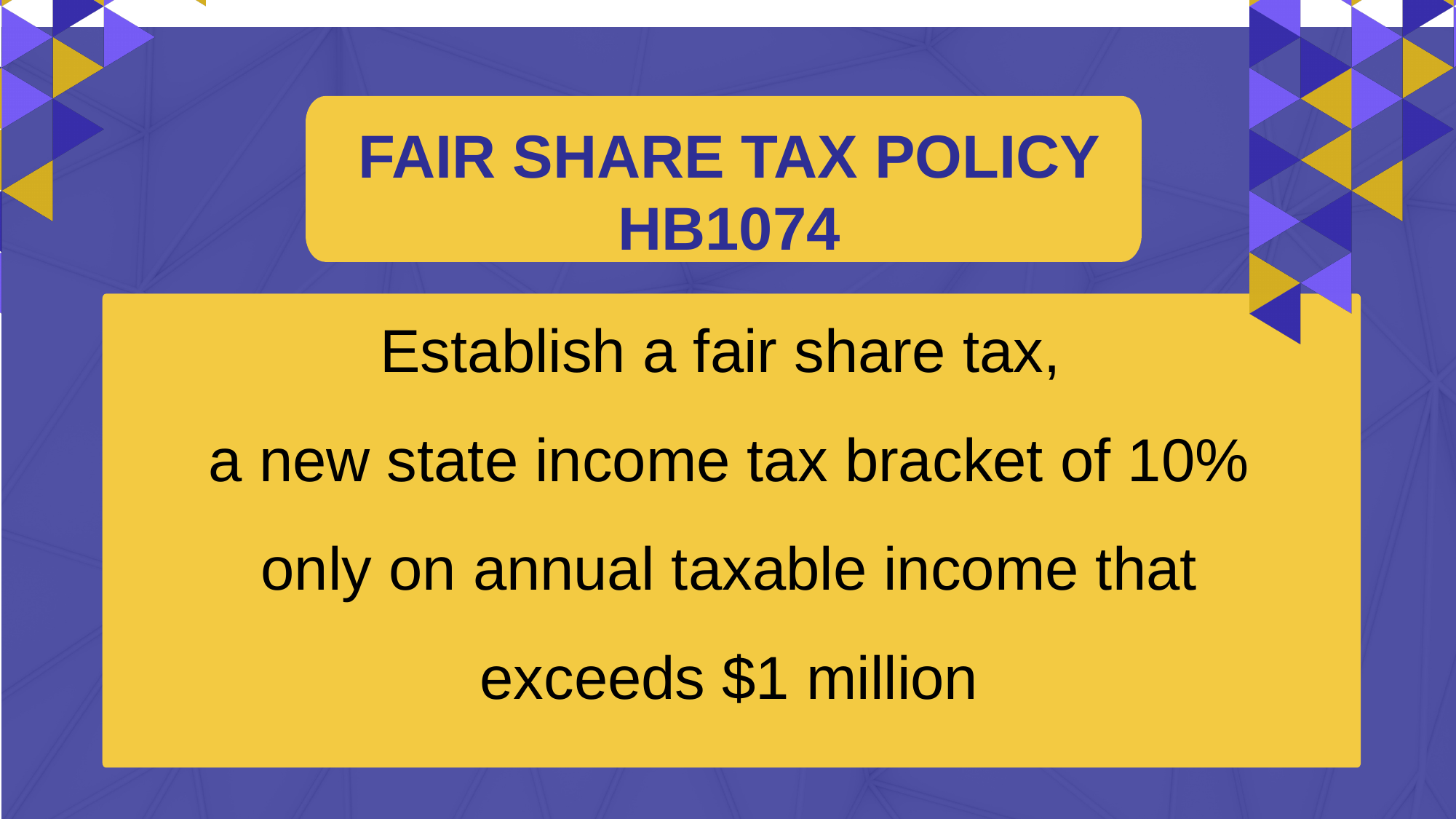

FAIR SHARE TAX POLICY
HB1074

Establish a fair share tax,
a new state income tax bracket of 10% only on annual taxable income that exceeds $1 million